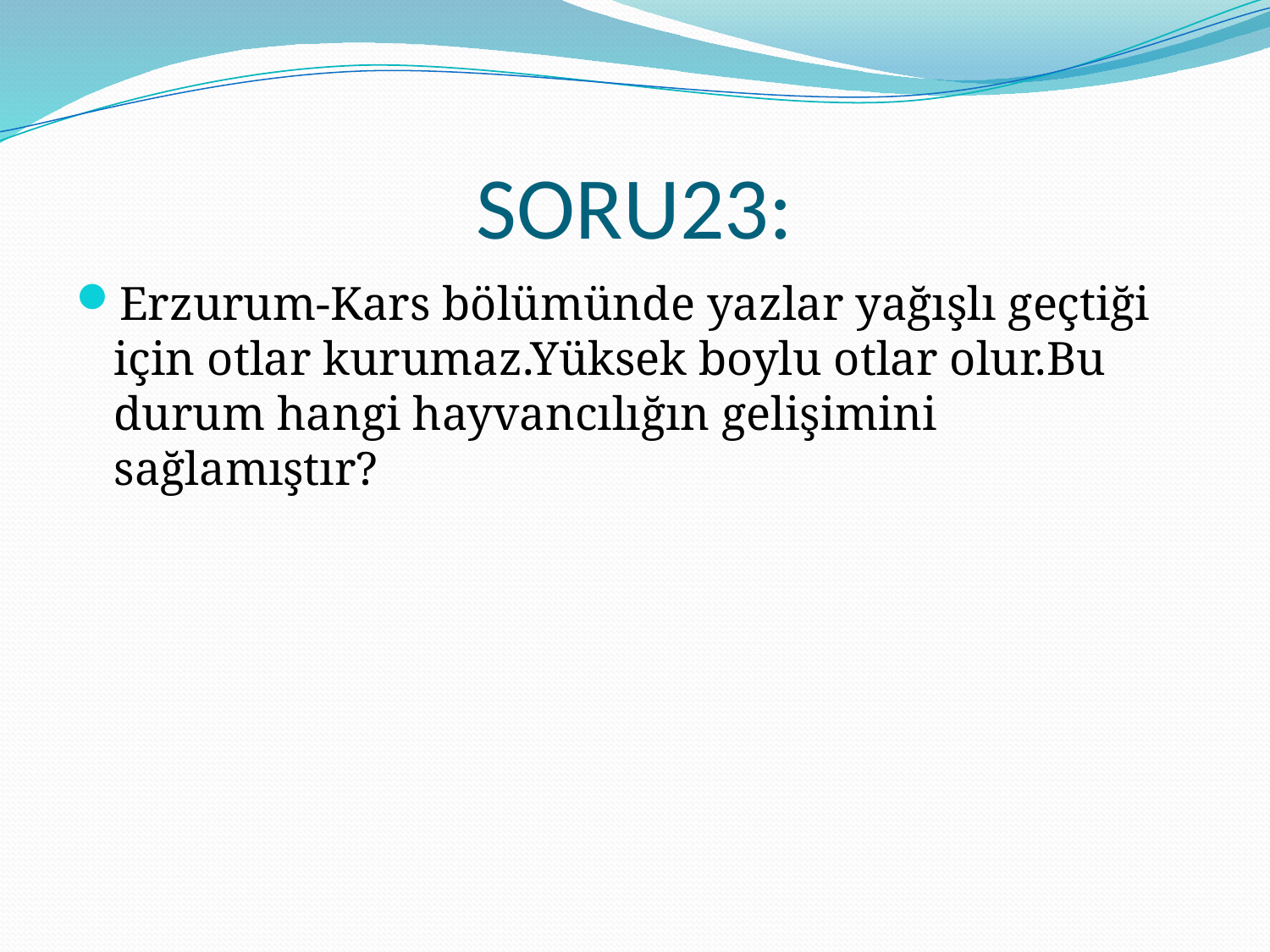

# SORU23:
Erzurum-Kars bölümünde yazlar yağışlı geçtiği için otlar kurumaz.Yüksek boylu otlar olur.Bu durum hangi hayvancılığın gelişimini sağlamıştır?